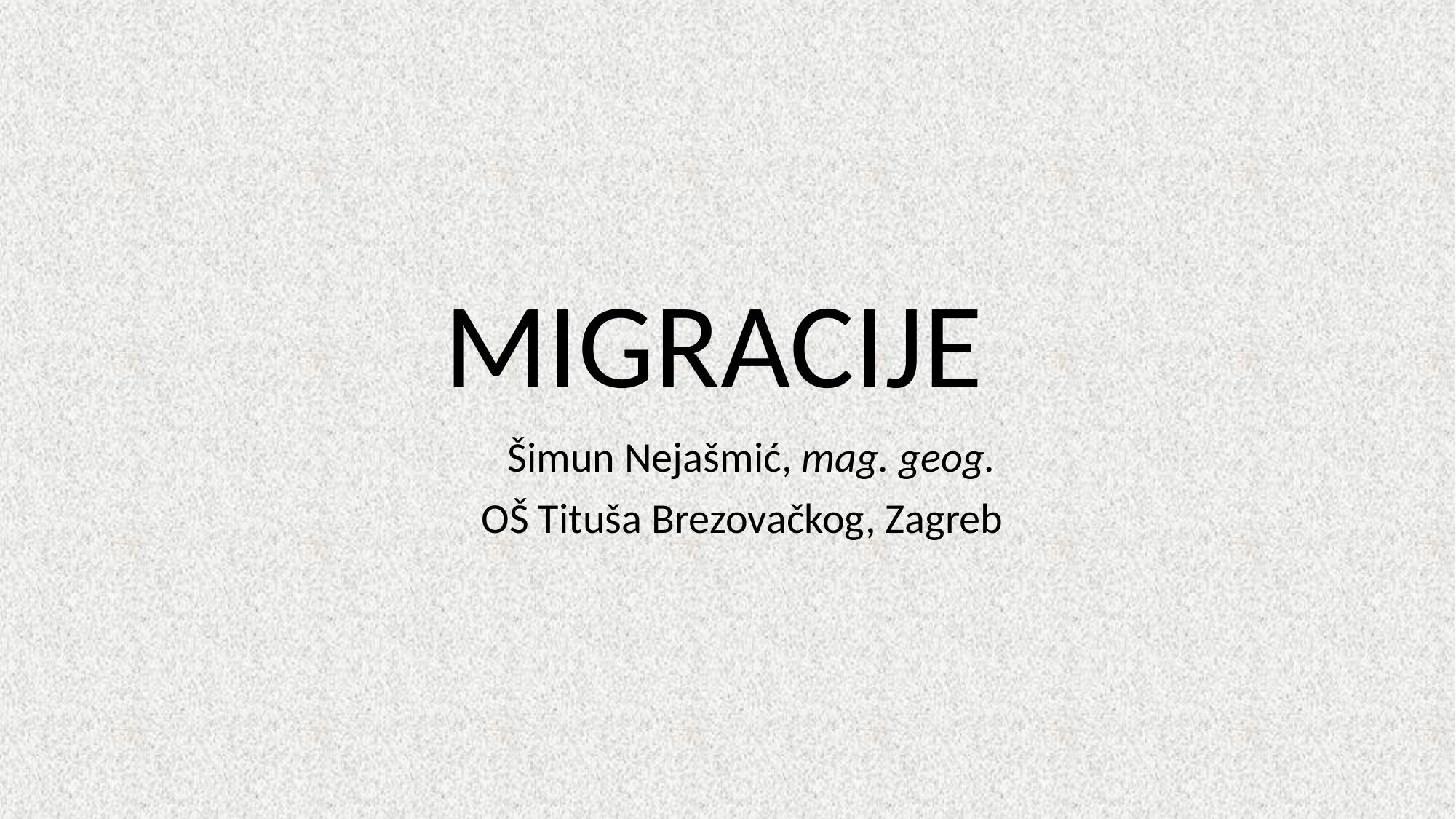

# MIGRACIJE
      Šimun Nejašmić, mag. geog.
     OŠ Tituša Brezovačkog, Zagreb